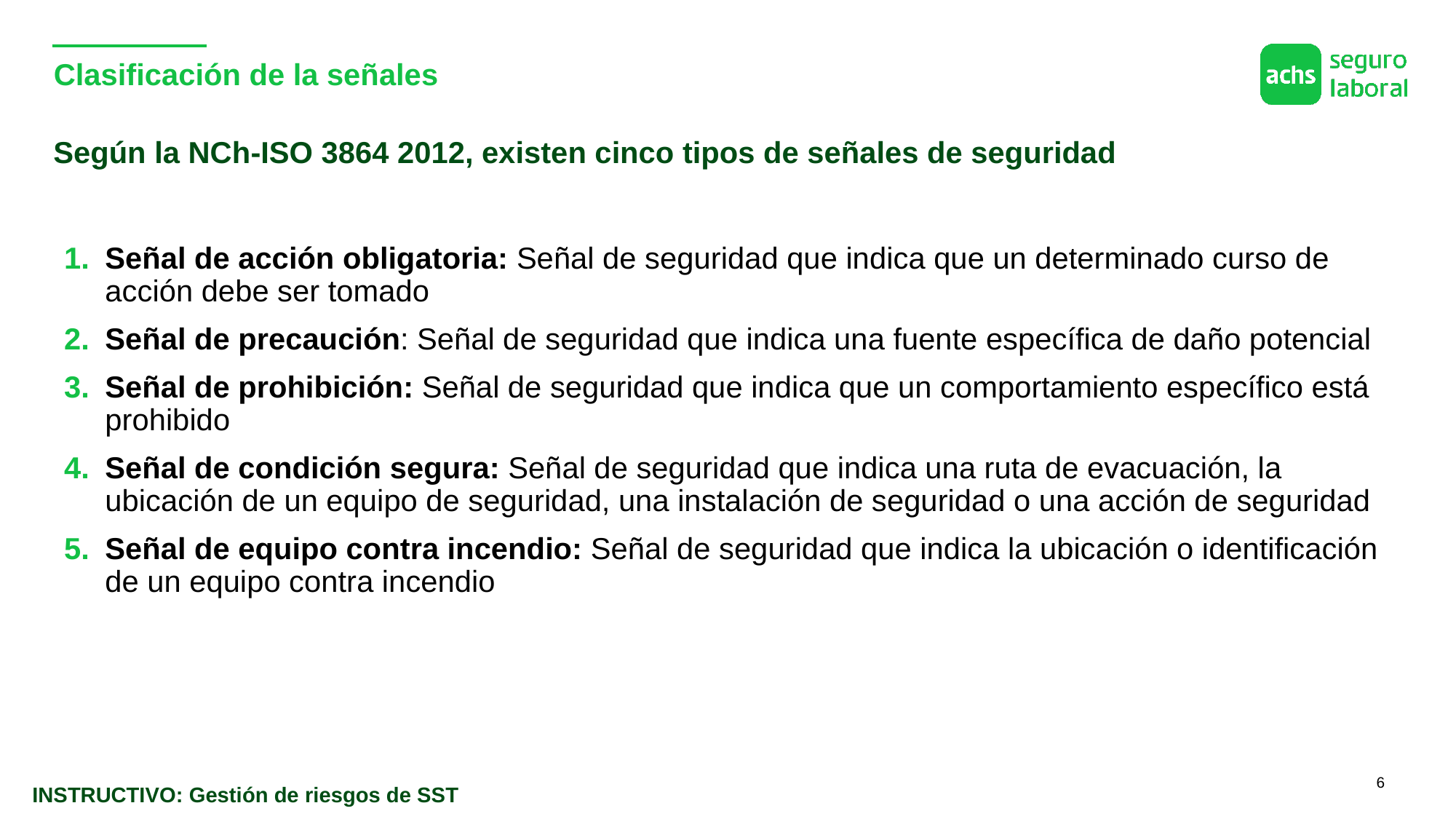

# Clasificación de la señales
Según la NCh-ISO 3864 2012, existen cinco tipos de señales de seguridad

Señal de acción obligatoria: Señal de seguridad que indica que un determinado curso de acción debe ser tomado
Señal de precaución: Señal de seguridad que indica una fuente específica de daño potencial
Señal de prohibición: Señal de seguridad que indica que un comportamiento específico está prohibido
Señal de condición segura: Señal de seguridad que indica una ruta de evacuación, la ubicación de un equipo de seguridad, una instalación de seguridad o una acción de seguridad
Señal de equipo contra incendio: Señal de seguridad que indica la ubicación o identificación de un equipo contra incendio
INSTRUCTIVO: Gestión de riesgos de SST

6